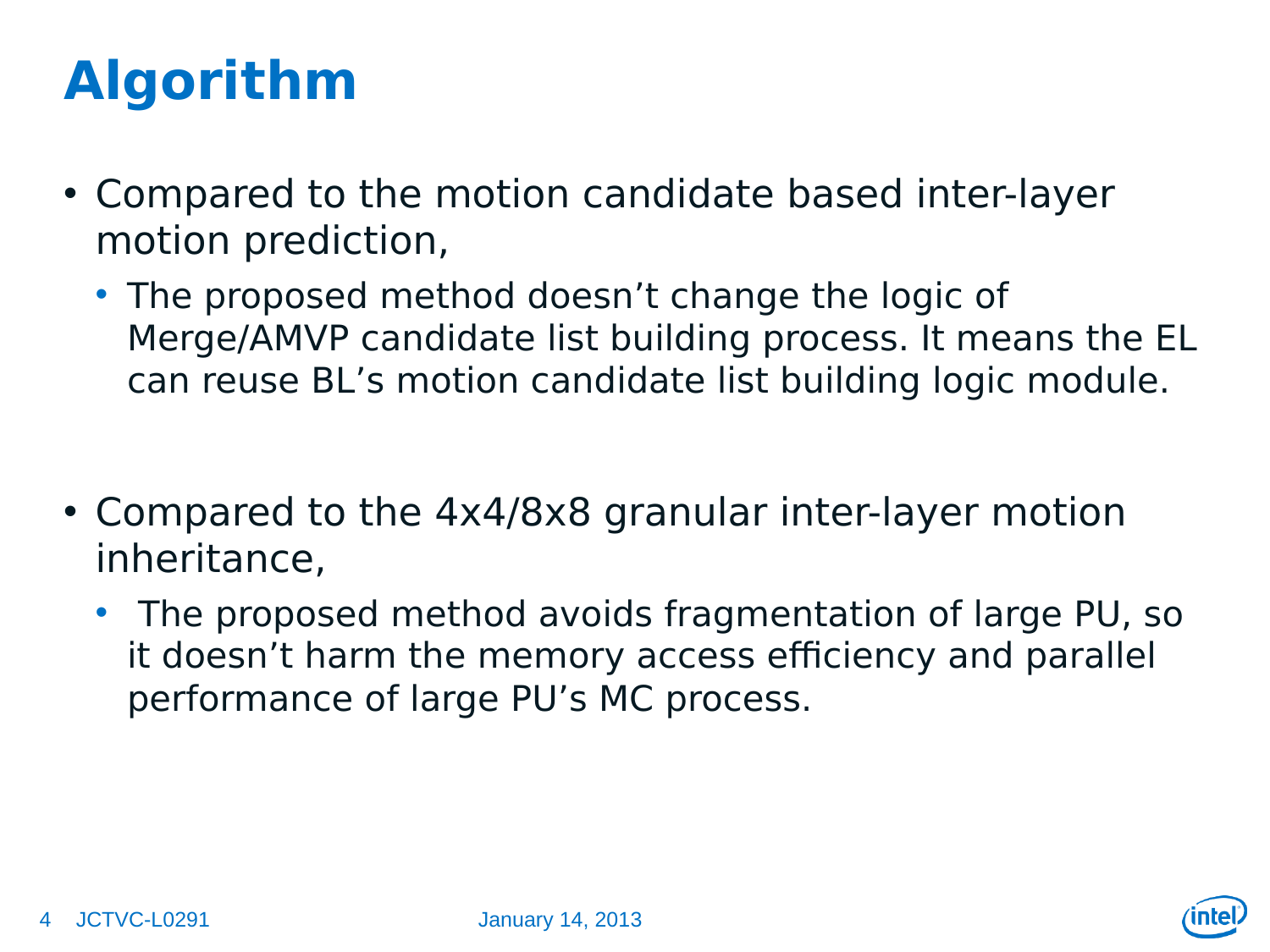

# Algorithm
Compared to the motion candidate based inter-layer motion prediction,
The proposed method doesn’t change the logic of Merge/AMVP candidate list building process. It means the EL can reuse BL’s motion candidate list building logic module.

Compared to the 4x4/8x8 granular inter-layer motion inheritance,
 The proposed method avoids fragmentation of large PU, so it doesn’t harm the memory access efficiency and parallel performance of large PU’s MC process.
4
JCTVC-L0291
January 14, 2013